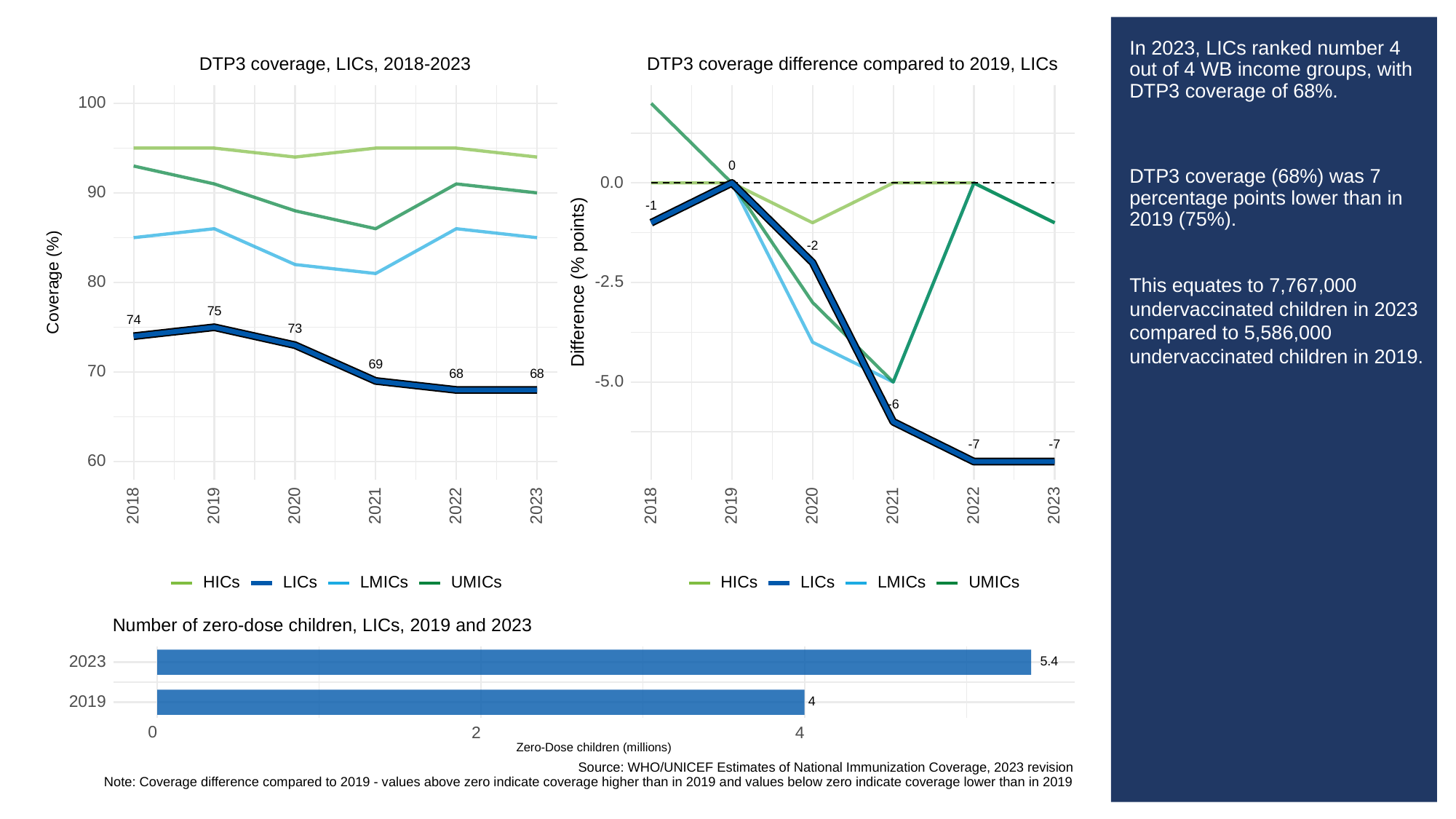

# In 2023, LICs ranked number 4 out of 4 WB income groups, with DTP3 coverage of 68%.

DTP3 coverage (68%) was 7 percentage points lower than in 2019 (75%).

This equates to 7,767,000 undervaccinated children in 2023 compared to 5,586,000 undervaccinated children in 2019.

DTP3 coverage, LICs, 2018-2023
DTP3 coverage difference compared to 2019, LICs

100

0

0.0

90

-1

-2
Difference (% points)
Coverage (%)
80
-2.5

75
74
73

69
70
68
68

-5.0

-6

-7
-7
60

2023
2023
2018
2019
2020
2021
2022
2018
2019
2020
2021
2022
HICs
LICs
LMICs
UMICs
HICs
LICs
LMICs
UMICs

Number of zero-dose children, LICs, 2019 and 2023

2023
5.4

2019
4

0
2
4
Zero-Dose children (millions)
Source: WHO/UNICEF Estimates of National Immunization Coverage, 2023 revision
Note: Coverage difference compared to 2019 - values above zero indicate coverage higher than in 2019 and values below zero indicate coverage lower than in 2019